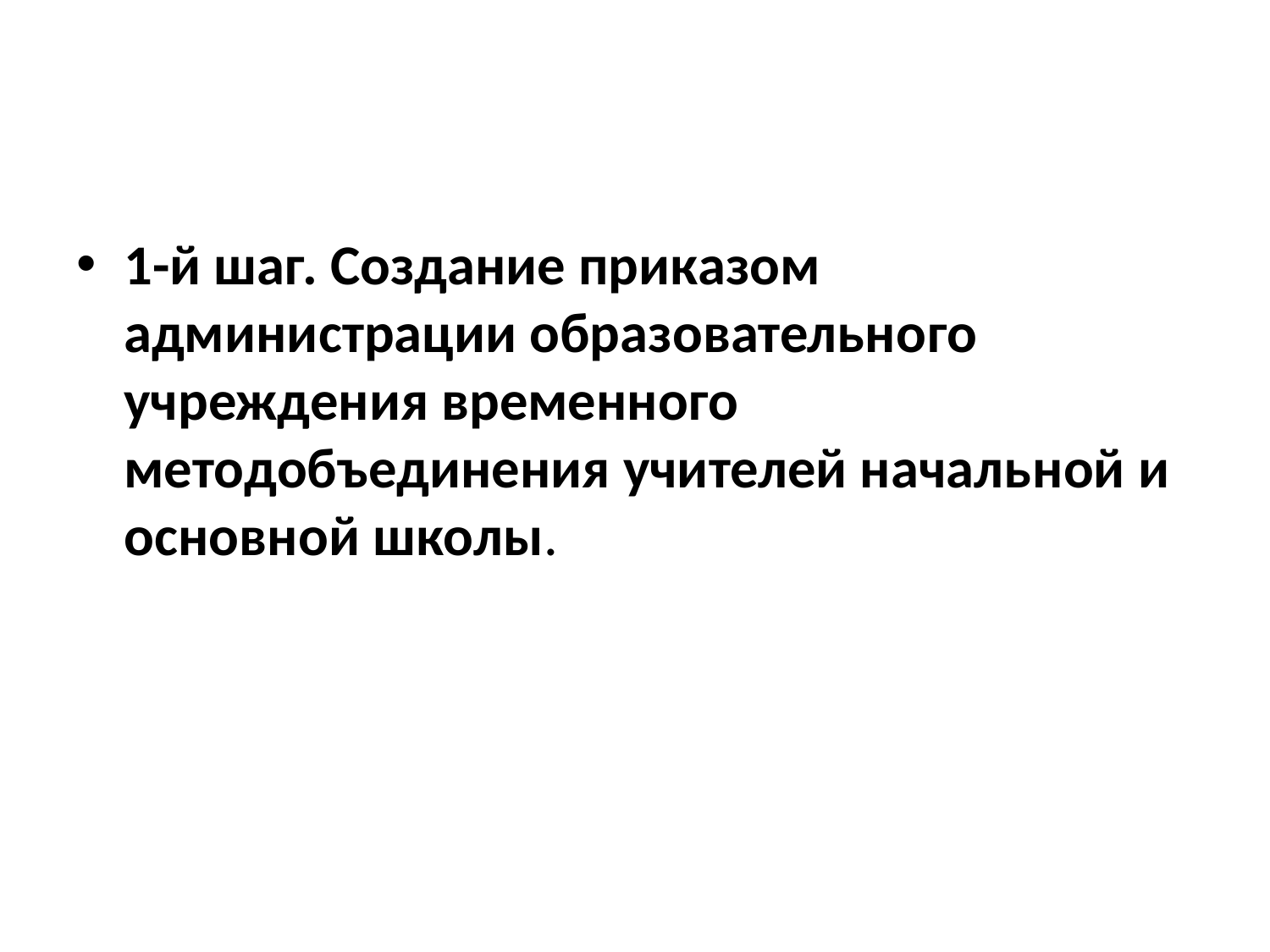

#
1-й шаг. Создание приказом администрации образовательно­го учреждения временного методобъединения учителей началь­ной и основной школы.